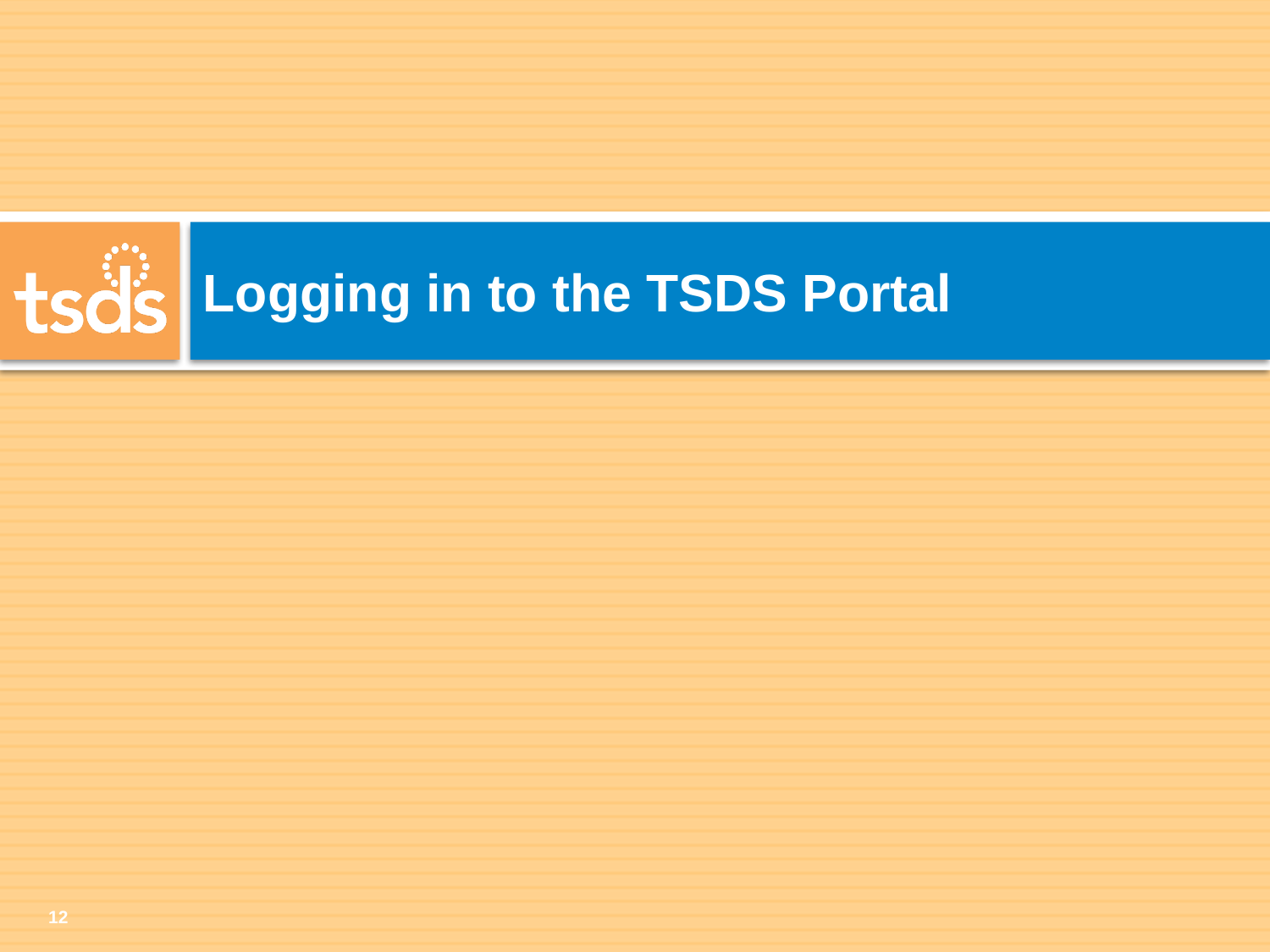

# Logging in to the TSDS Portal
12